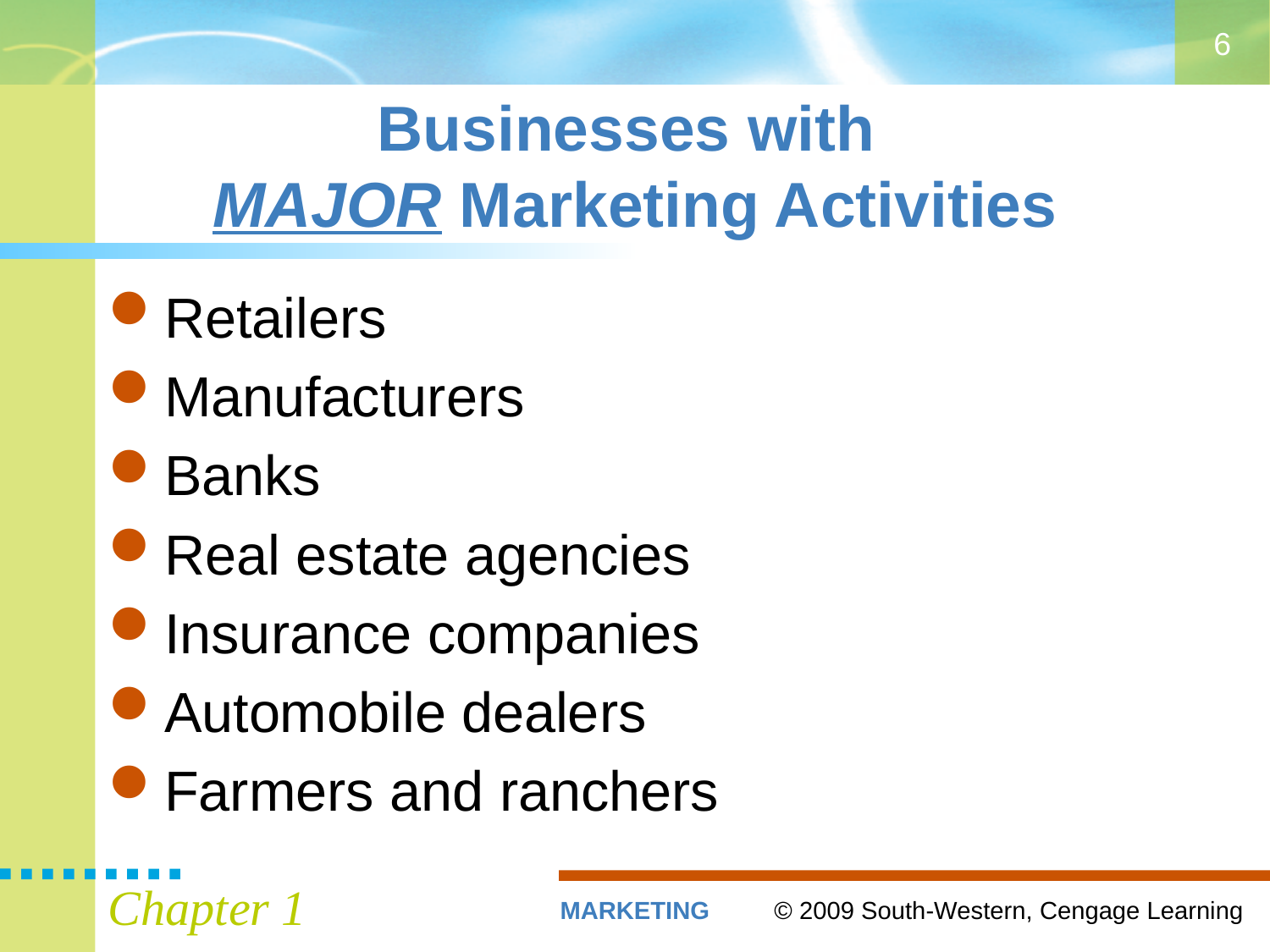

6
# Businesses with MAJOR Marketing Activities
Retailers
Manufacturers
Banks
Real estate agencies
Insurance companies
Automobile dealers
Farmers and ranchers
Chapter 1